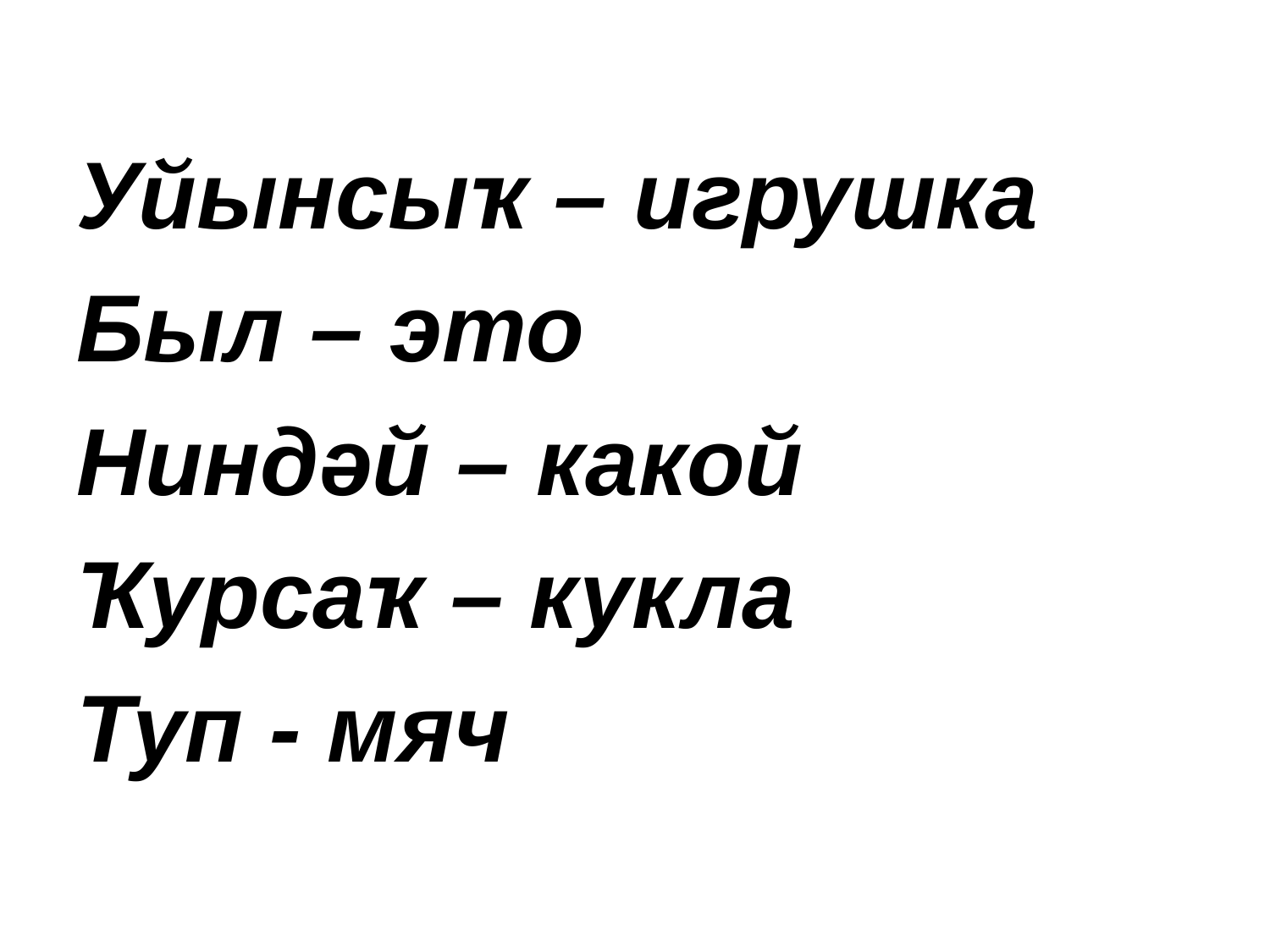

#
Уйынсыҡ – игрушка
Был – это
Ниндәй – какой
Ҡурсаҡ – кукла
Туп - мяч